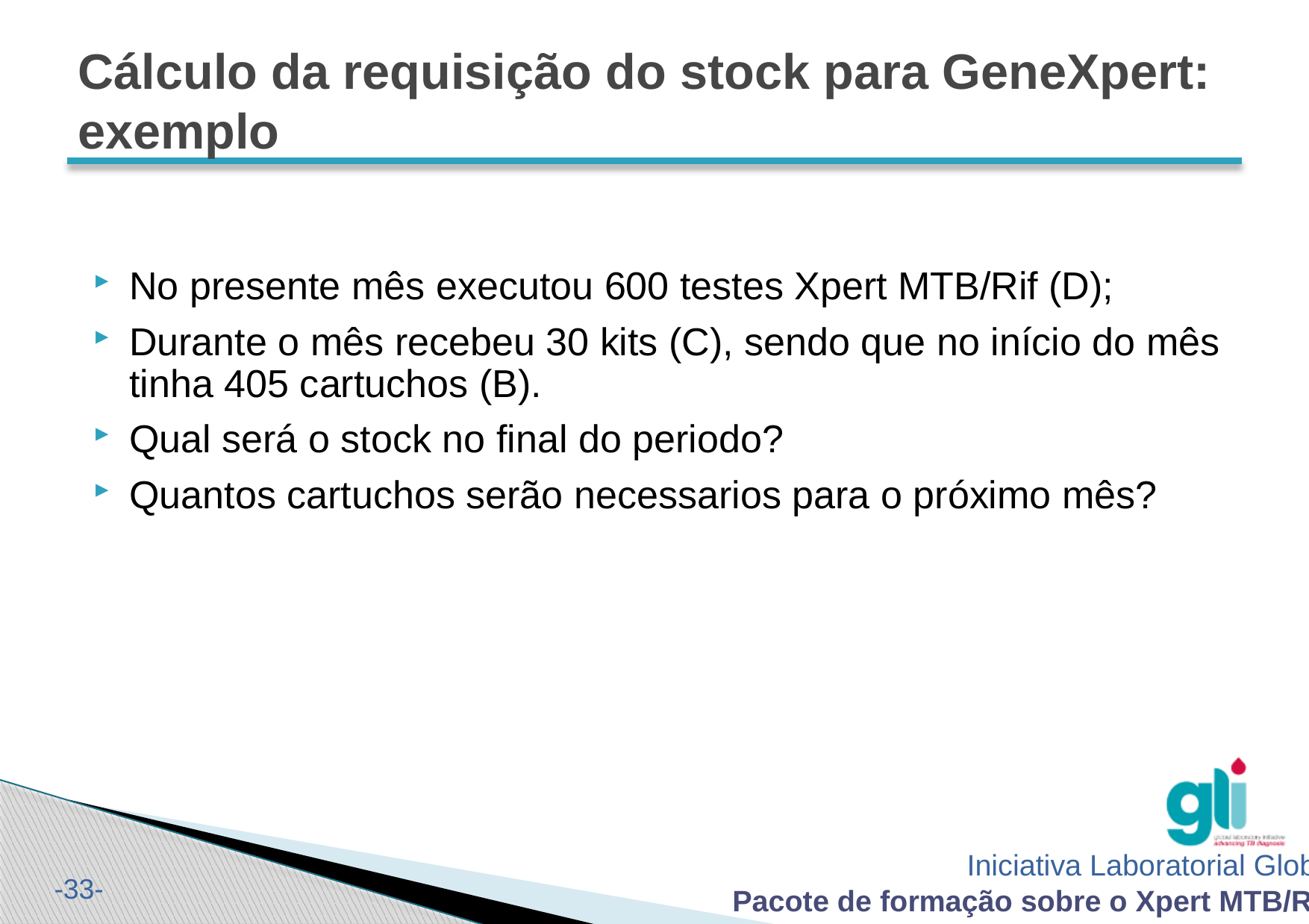

# Cálculo da requisição do stock para GeneXpert: exemplo

No presente mês executou 600 testes Xpert MTB/Rif (D);
Durante o mês recebeu 30 kits (C), sendo que no início do mês tinha 405 cartuchos (B).
Qual será o stock no final do periodo?
Quantos cartuchos serão necessarios para o próximo mês?